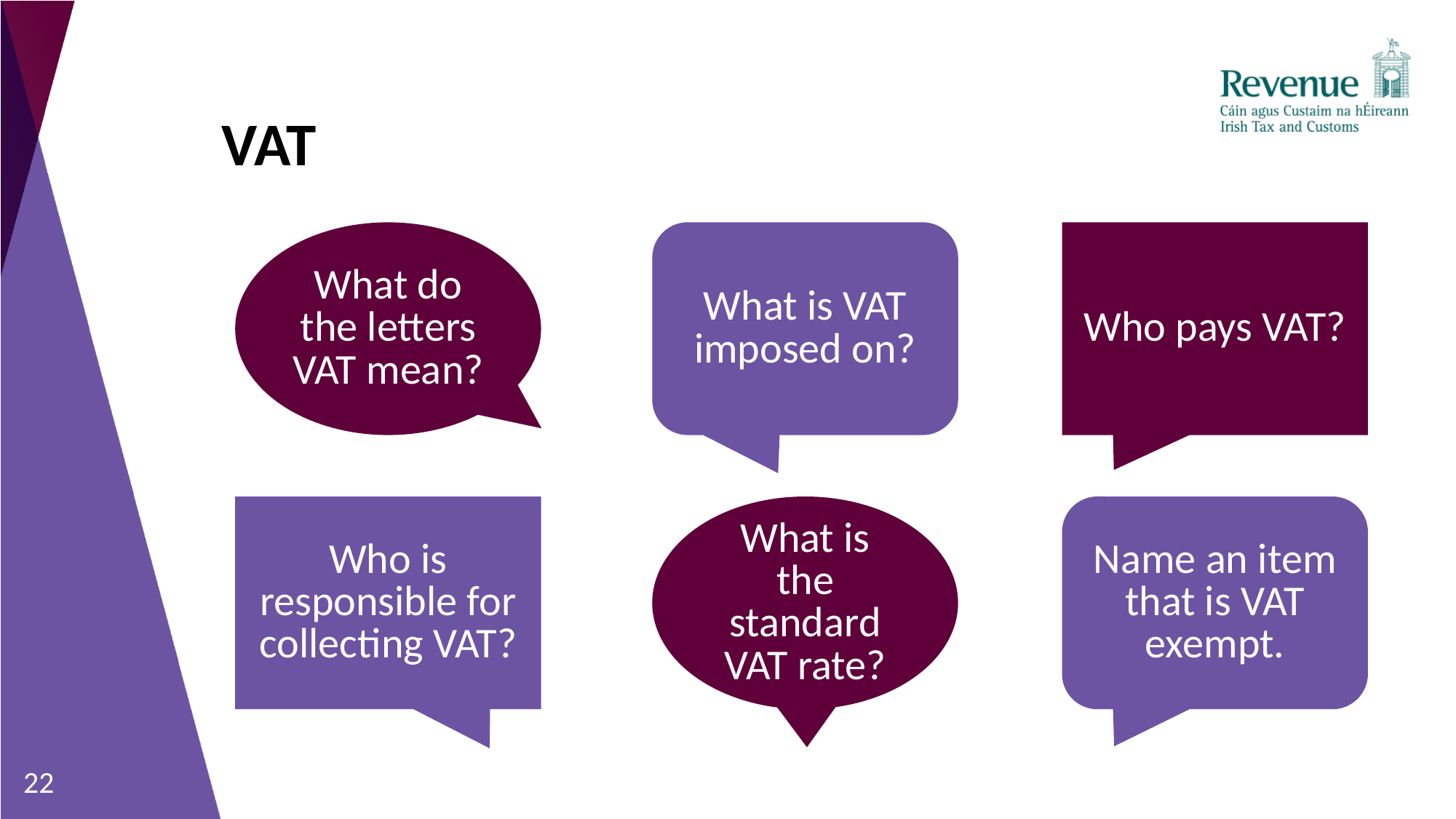

# VAT
What do the letters VAT mean?
What is VAT imposed on?
Who pays VAT?
Who is responsible for collecting VAT?
What is the standard VAT rate?
Name an item that is VAT exempt.
22